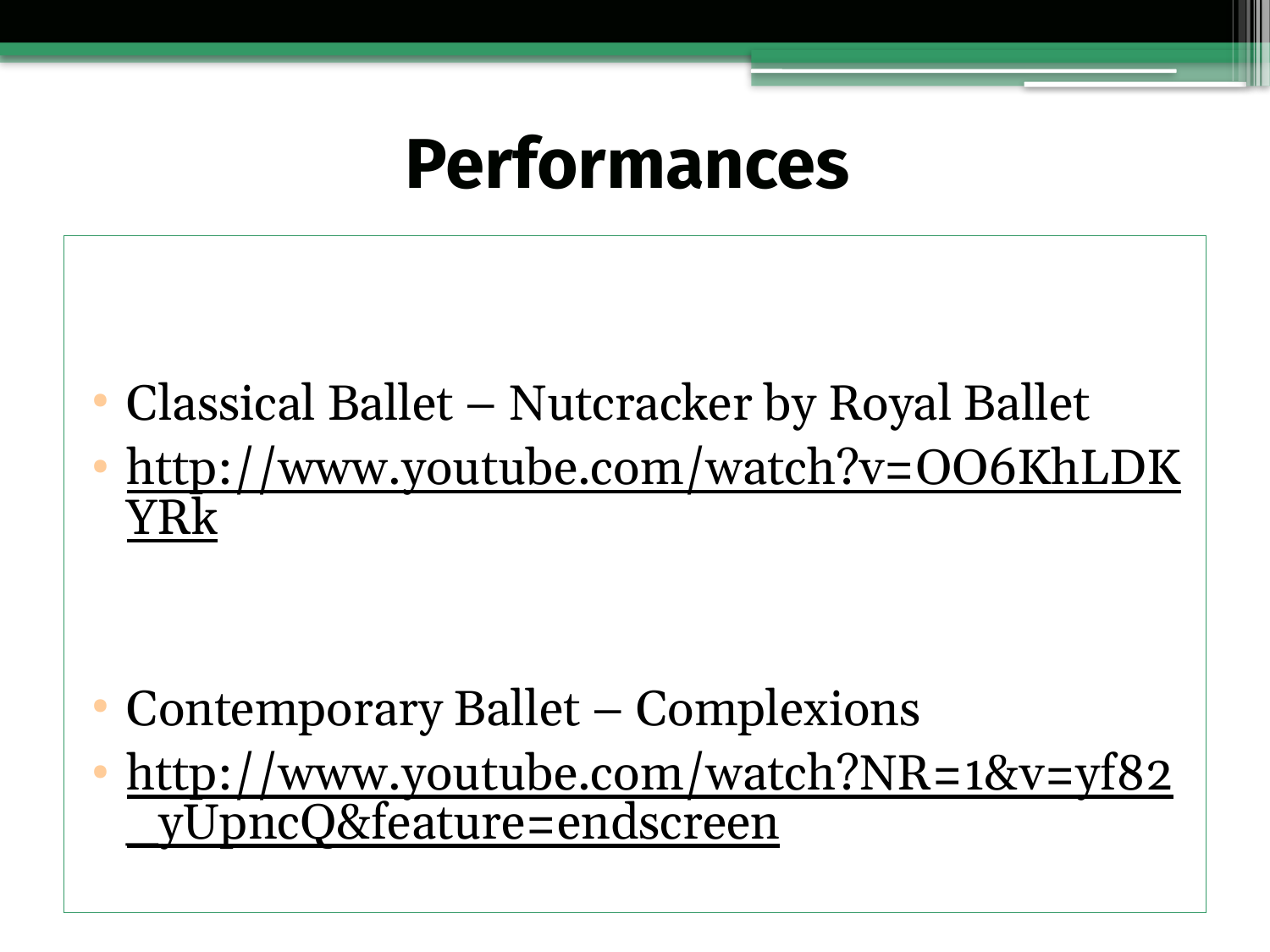

# Performances

Classical Ballet – Nutcracker by Royal Ballet
http://www.youtube.com/watch?v=OO6KhLDKYRk

Contemporary Ballet – Complexions
http://www.youtube.com/watch?NR=1&v=yf82_yUpncQ&feature=endscreen